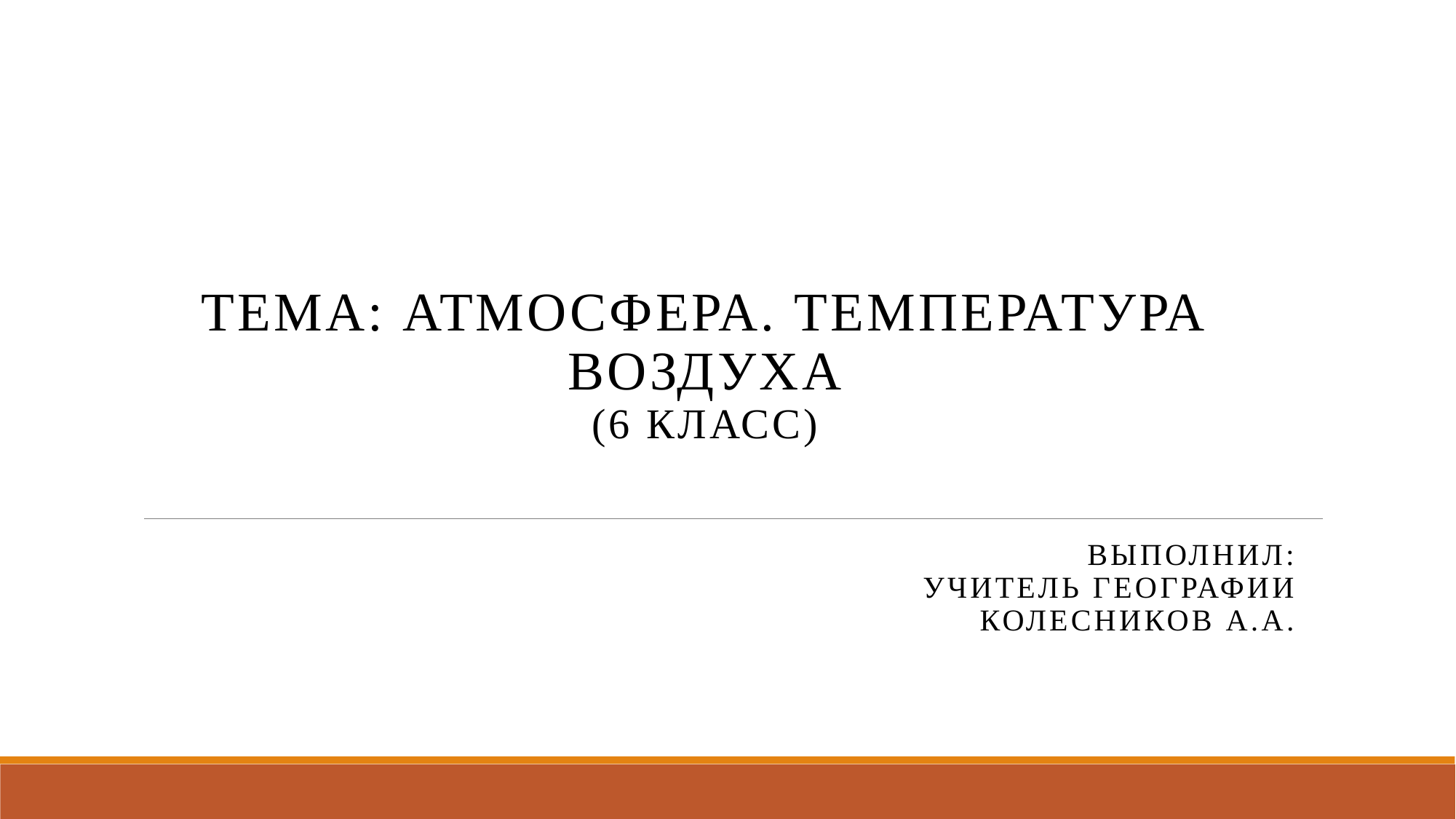

ТЕМА: Атмосфера. Температура воздуха
(6 КЛАСС)

ВЫПОЛНИЛ:
УЧИТЕЛЬ ГЕОГРАФИИ
коЛЕСНИКОВ а.а.